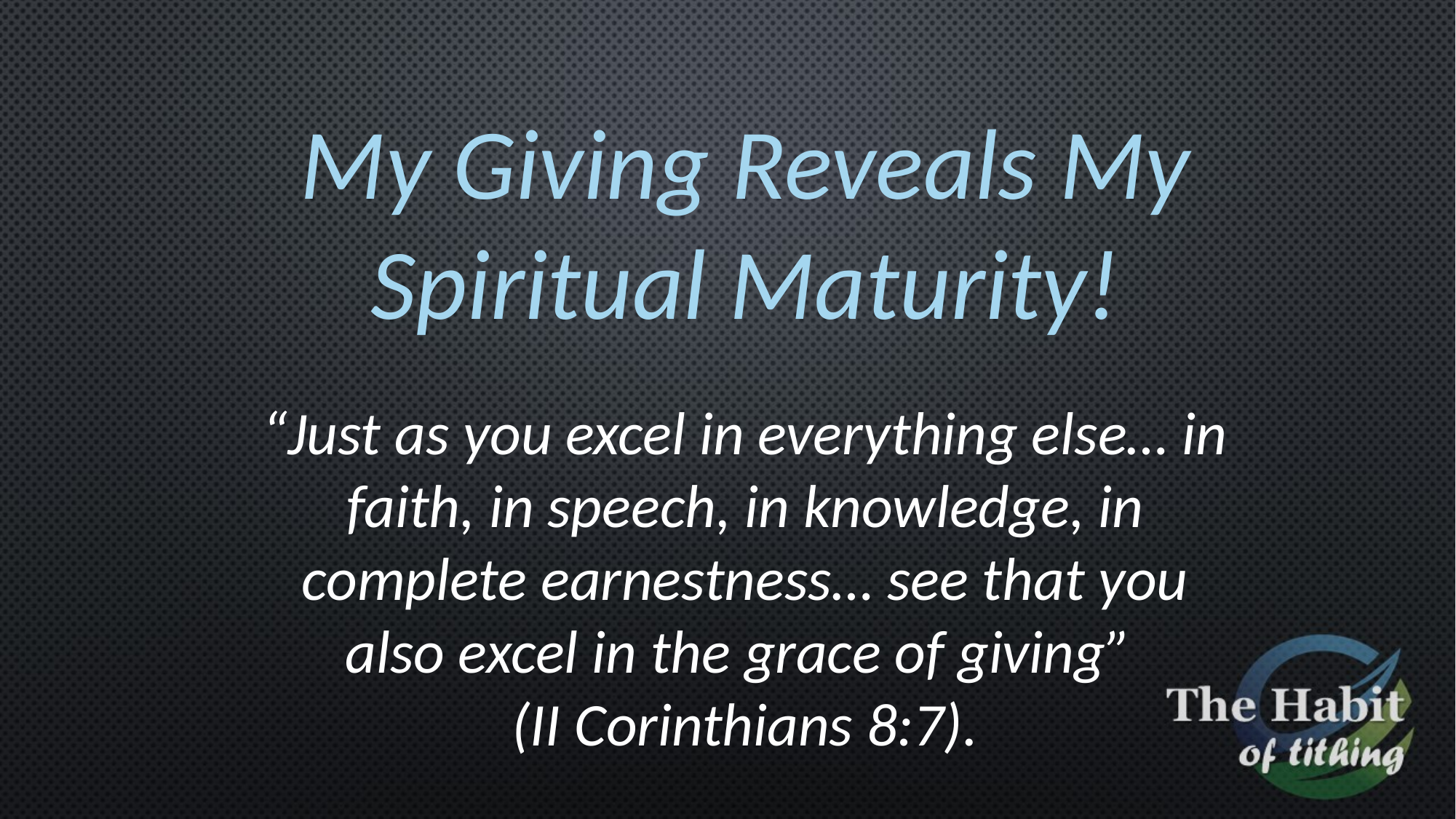

My Giving Reveals My Spiritual Maturity!
“Just as you excel in everything else… in faith, in speech, in knowledge, in complete earnestness… see that you also excel in the grace of giving”
(II Corinthians 8:7).